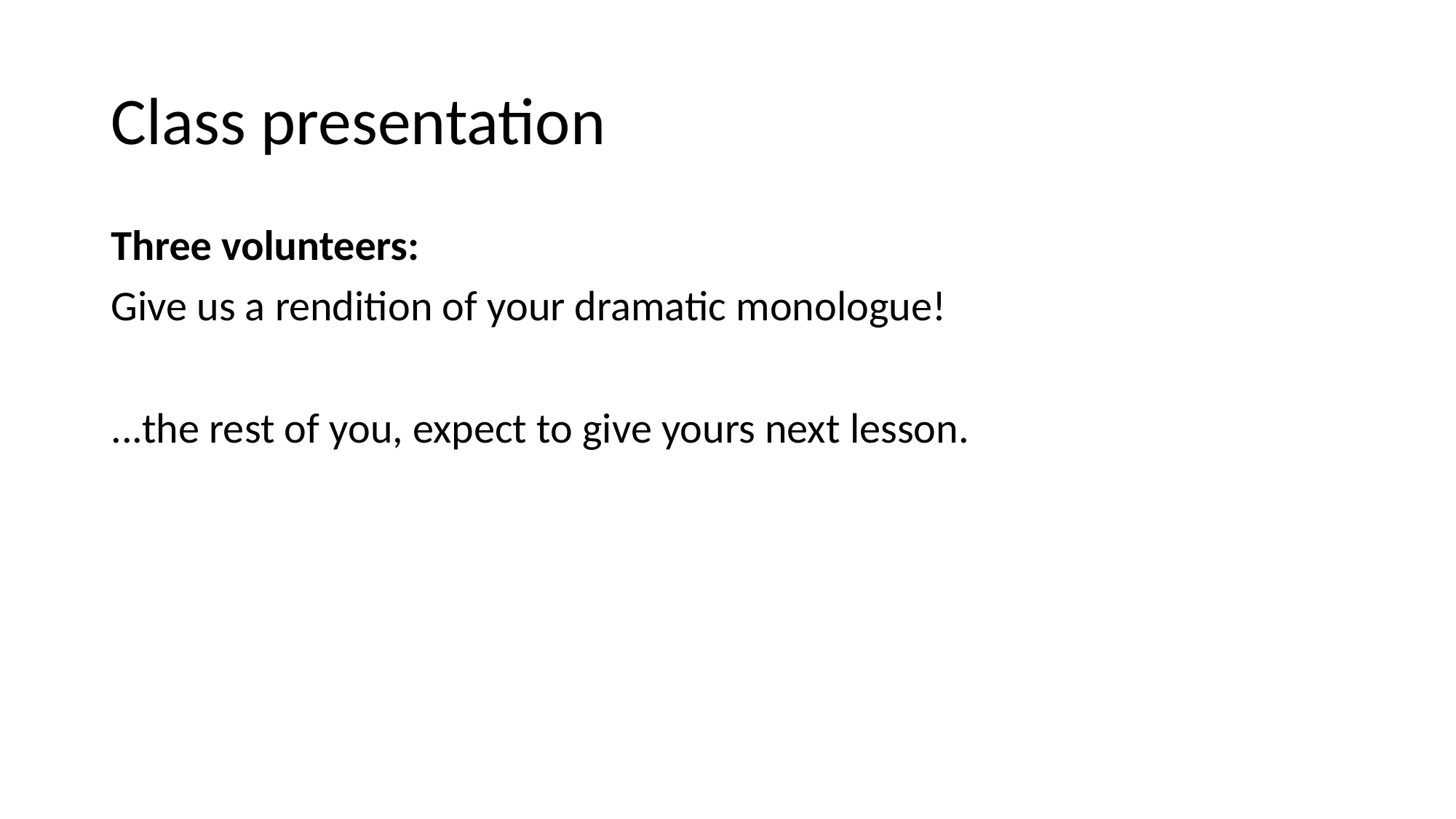

# Class presentation
Three volunteers:
Give us a rendition of your dramatic monologue!

...the rest of you, expect to give yours next lesson.